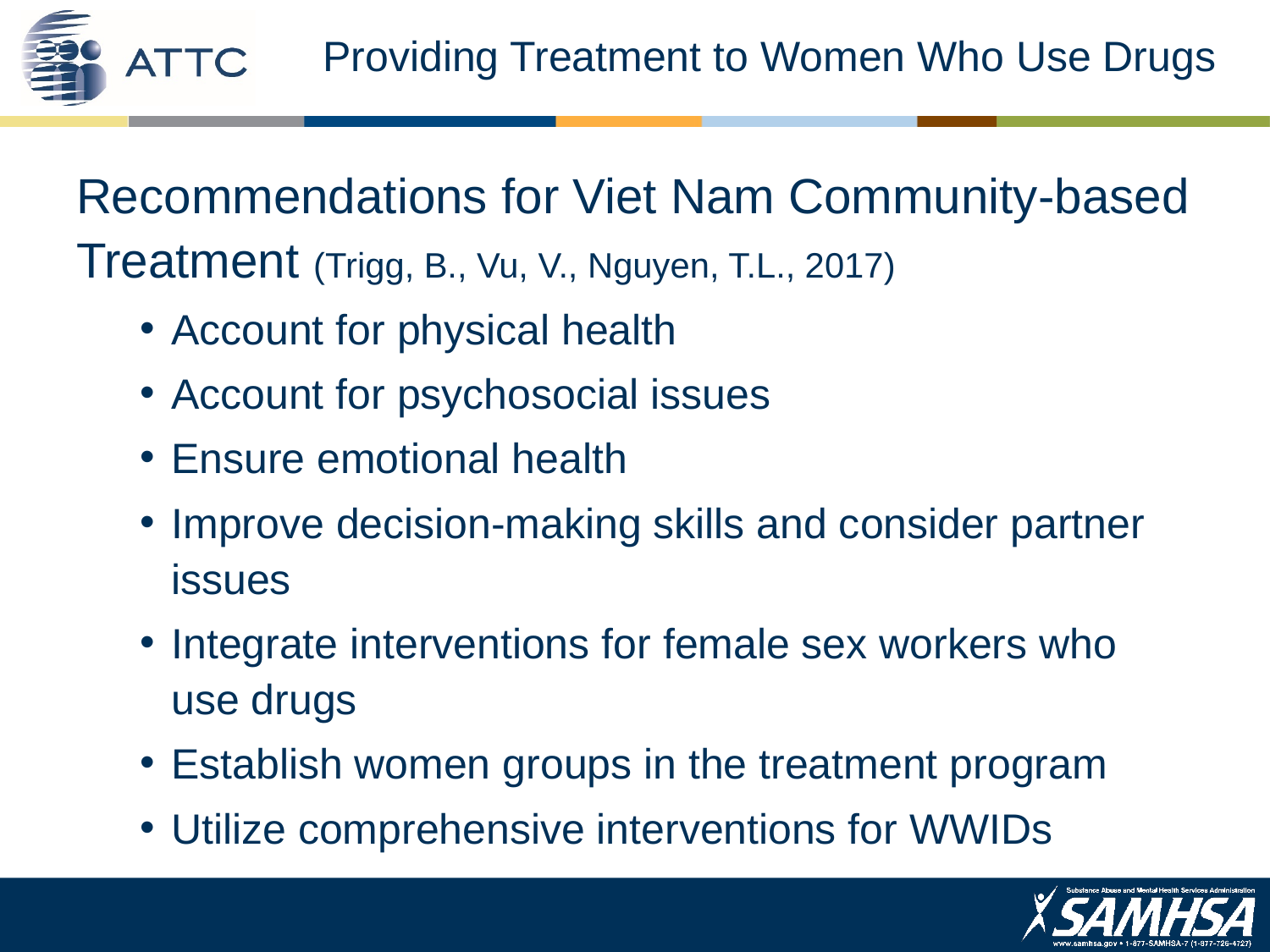

# Providing Treatment to Women Who Use Drugs
Recommendations for Viet Nam Community-based Treatment (Trigg, B., Vu, V., Nguyen, T.L., 2017)
Account for physical health
Account for psychosocial issues
Ensure emotional health
Improve decision-making skills and consider partner issues
Integrate interventions for female sex workers who use drugs
Establish women groups in the treatment program
Utilize comprehensive interventions for WWIDs